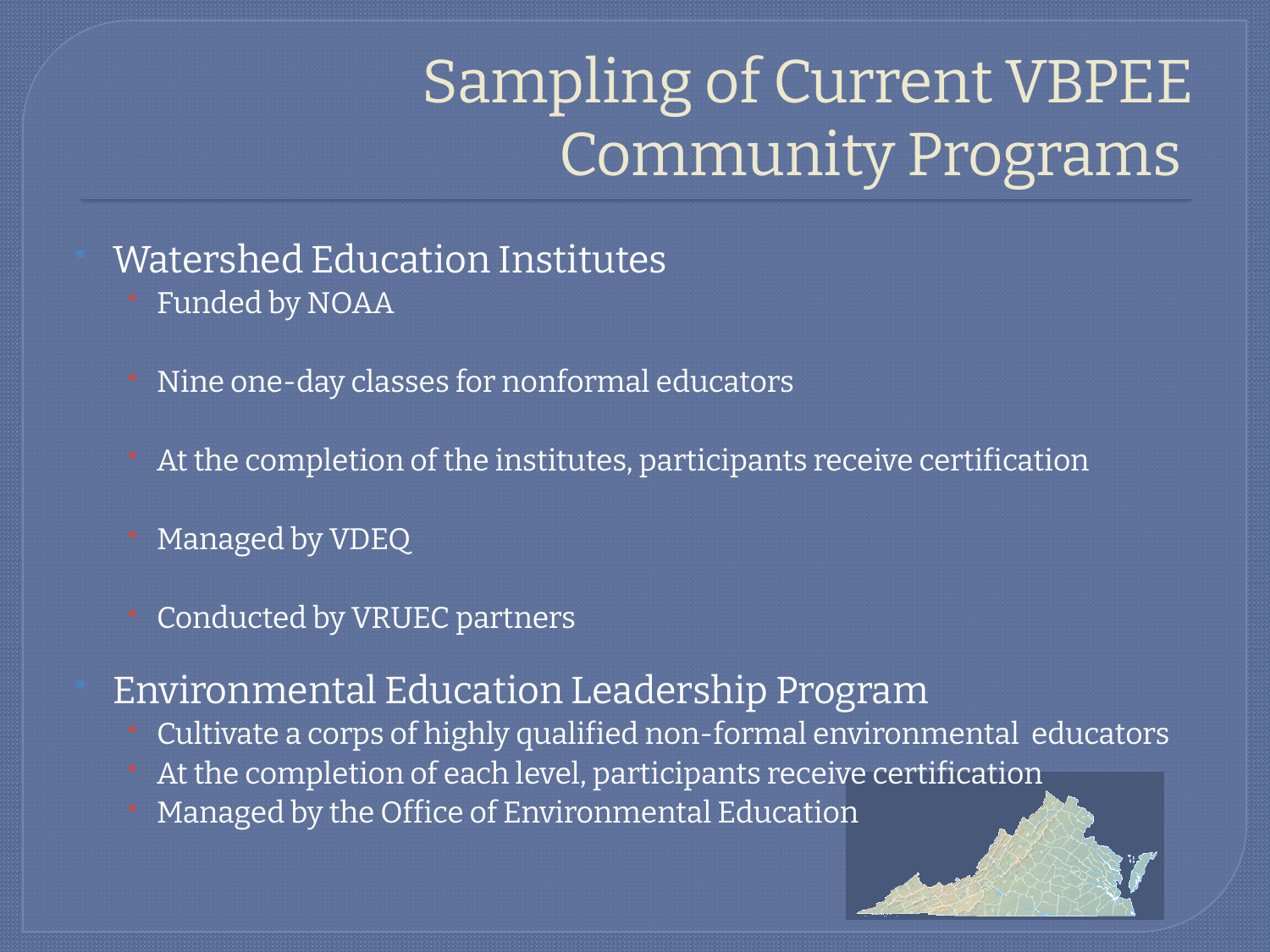

# Sampling of Current VBPEE Community Programs
Watershed Education Institutes
Funded by NOAA

Nine one-day classes for nonformal educators

At the completion of the institutes, participants receive certification

Managed by VDEQ

Conducted by VRUEC partners

Environmental Education Leadership Program
Cultivate a corps of highly qualified non-formal environmental  educators
At the completion of each level, participants receive certification
Managed by the Office of Environmental Education